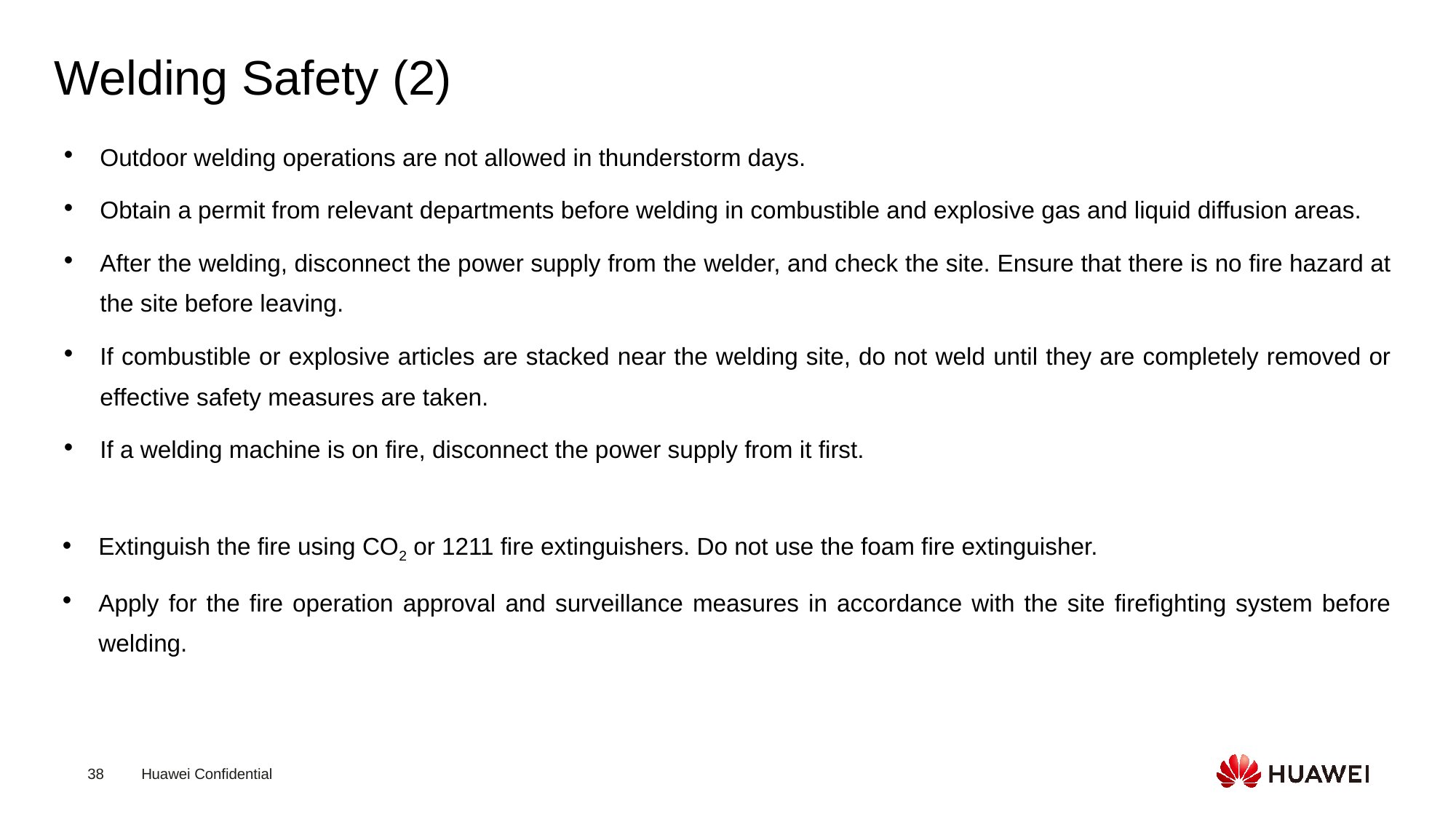

# Welding Safety (2)
Outdoor welding operations are not allowed in thunderstorm days.
Obtain a permit from relevant departments before welding in combustible and explosive gas and liquid diffusion areas.
After the welding, disconnect the power supply from the welder, and check the site. Ensure that there is no fire hazard at the site before leaving.
If combustible or explosive articles are stacked near the welding site, do not weld until they are completely removed or effective safety measures are taken.
If a welding machine is on fire, disconnect the power supply from it first.

Extinguish the fire using CO2 or 1211 fire extinguishers. Do not use the foam fire extinguisher.
Apply for the fire operation approval and surveillance measures in accordance with the site firefighting system before welding.